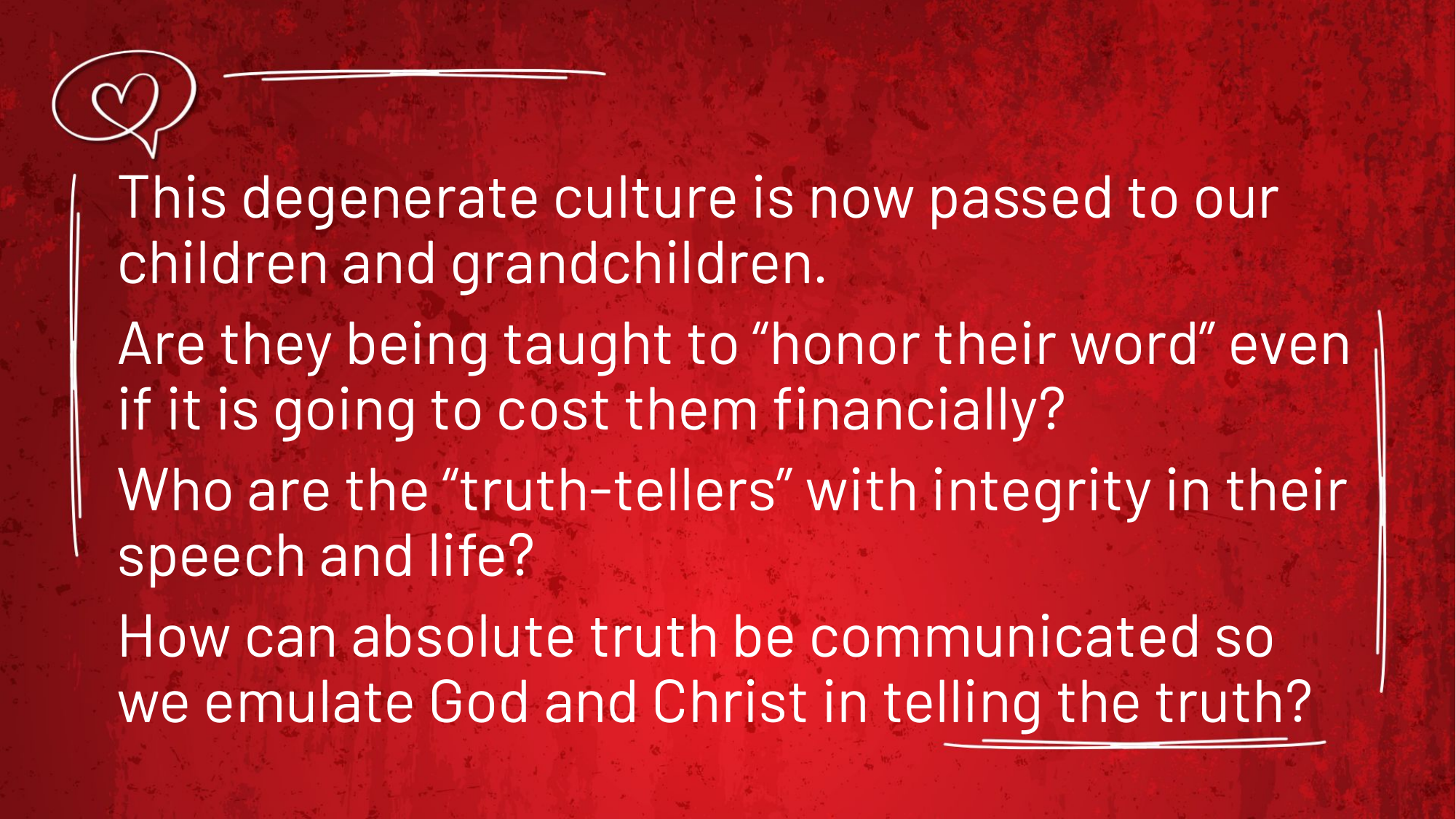

This degenerate culture is now passed to our children and grandchildren.
Are they being taught to “honor their word” even if it is going to cost them financially?
Who are the “truth-tellers” with integrity in their speech and life?
How can absolute truth be communicated so we emulate God and Christ in telling the truth?